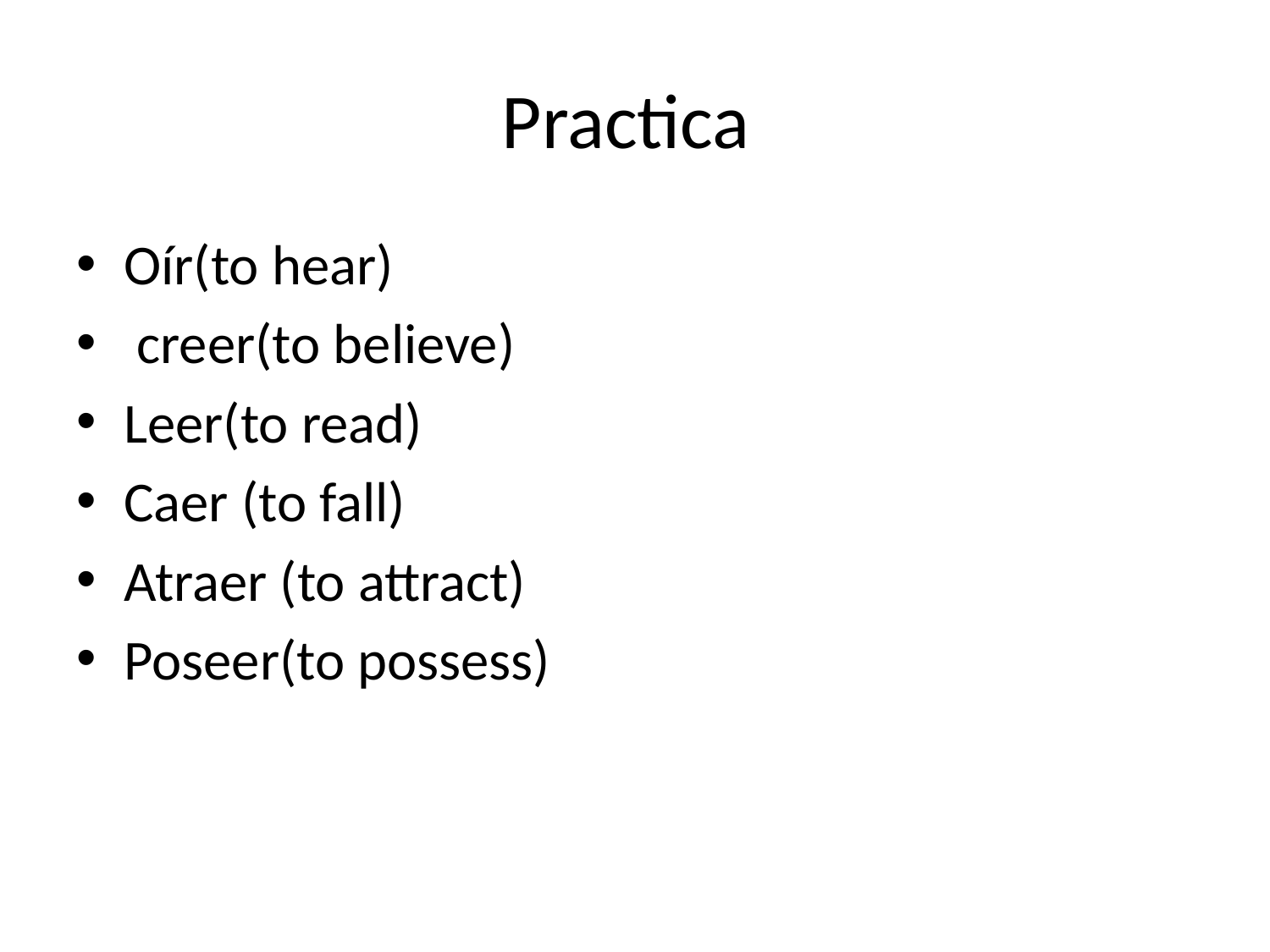

# Practica
Oír(to hear)
 creer(to believe)
Leer(to read)
Caer (to fall)
Atraer (to attract)
Poseer(to possess)